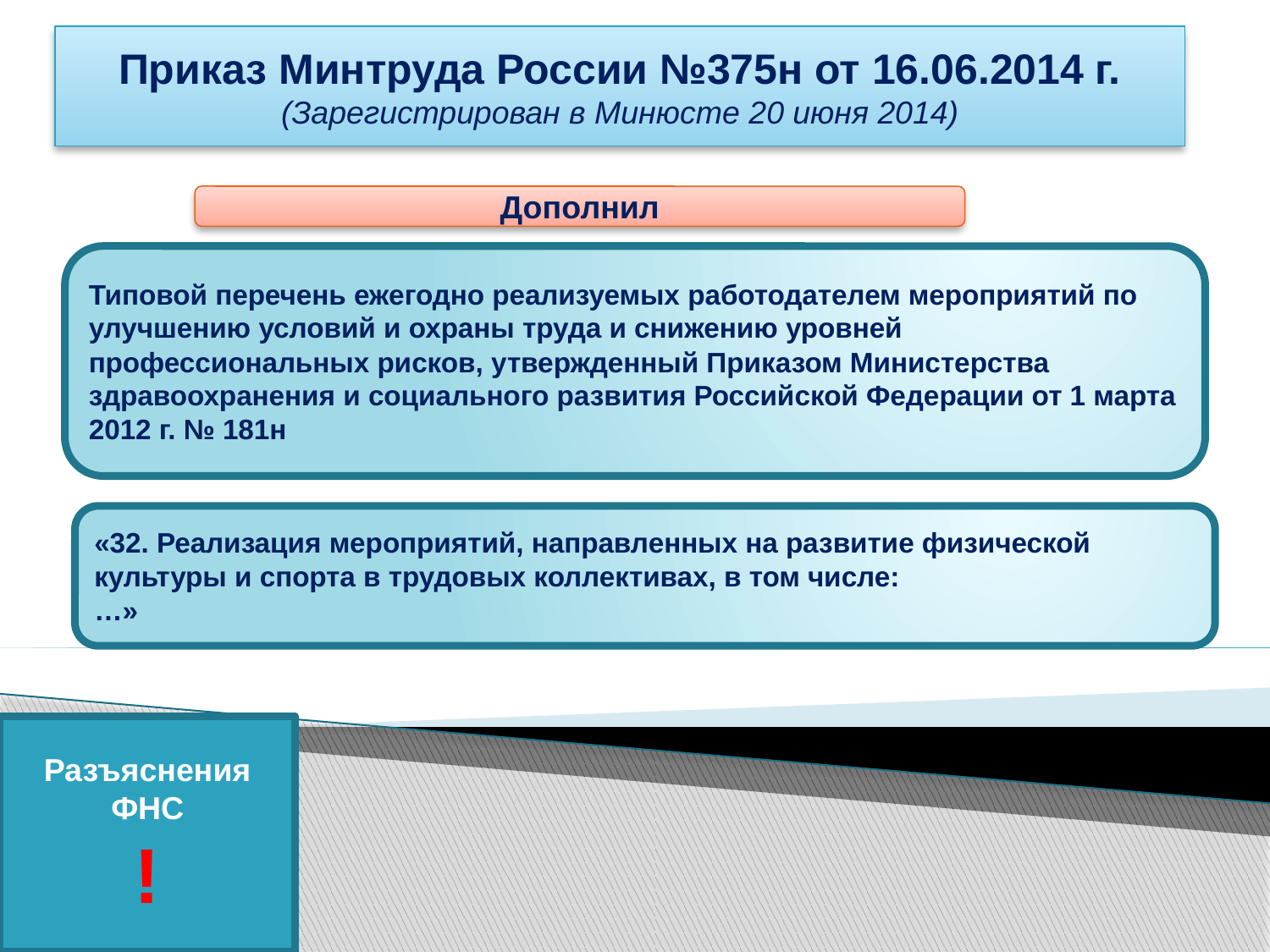

Приказ Минтруда России №375н от 16.06.2014 г.
(Зарегистрирован в Минюсте 20 июня 2014)
Дополнил
Типовой перечень ежегодно реализуемых работодателем мероприятий по улучшению условий и охраны труда и снижению уровней профессиональных рисков, утвержденный Приказом Министерства здравоохранения и социального развития Российской Федерации от 1 марта 2012 г. № 181н
«32. Реализация мероприятий, направленных на развитие физической культуры и спорта в трудовых коллективах, в том числе:
…»
Разъяснения ФНС
!